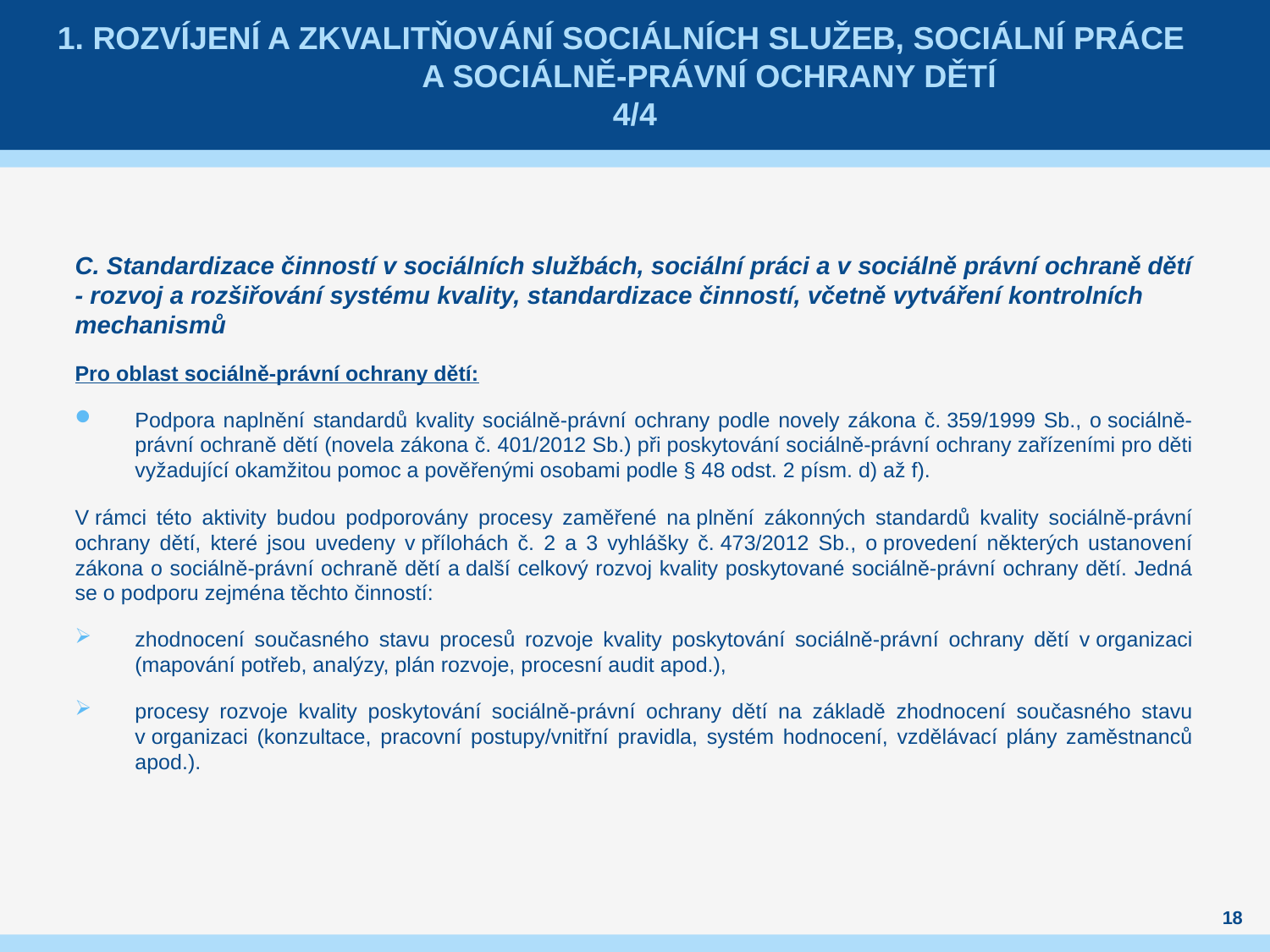

# 1. Rozvíjení a zkvalitňování sociálních služeb, sociální práce                      a sociálně-právní ochrany dětí 4/4
C. Standardizace činností v sociálních službách, sociální práci a v sociálně právní ochraně dětí - rozvoj a rozšiřování systému kvality, standardizace činností, včetně vytváření kontrolních mechanismů
Pro oblast sociálně-právní ochrany dětí:
Podpora naplnění standardů kvality sociálně-právní ochrany podle novely zákona č. 359/1999 Sb., o sociálně-právní ochraně dětí (novela zákona č. 401/2012 Sb.) při poskytování sociálně-právní ochrany zařízeními pro děti vyžadující okamžitou pomoc a pověřenými osobami podle § 48 odst. 2 písm. d) až f).
V rámci této aktivity budou podporovány procesy zaměřené na plnění zákonných standardů kvality sociálně-právní ochrany dětí, které jsou uvedeny v přílohách č. 2 a 3 vyhlášky č. 473/2012 Sb., o provedení některých ustanovení zákona o sociálně-právní ochraně dětí a další celkový rozvoj kvality poskytované sociálně-právní ochrany dětí. Jedná se o podporu zejména těchto činností:
zhodnocení současného stavu procesů rozvoje kvality poskytování sociálně-právní ochrany dětí v organizaci (mapování potřeb, analýzy, plán rozvoje, procesní audit apod.),
procesy rozvoje kvality poskytování sociálně-právní ochrany dětí na základě zhodnocení současného stavu v organizaci (konzultace, pracovní postupy/vnitřní pravidla, systém hodnocení, vzdělávací plány zaměstnanců apod.).

18